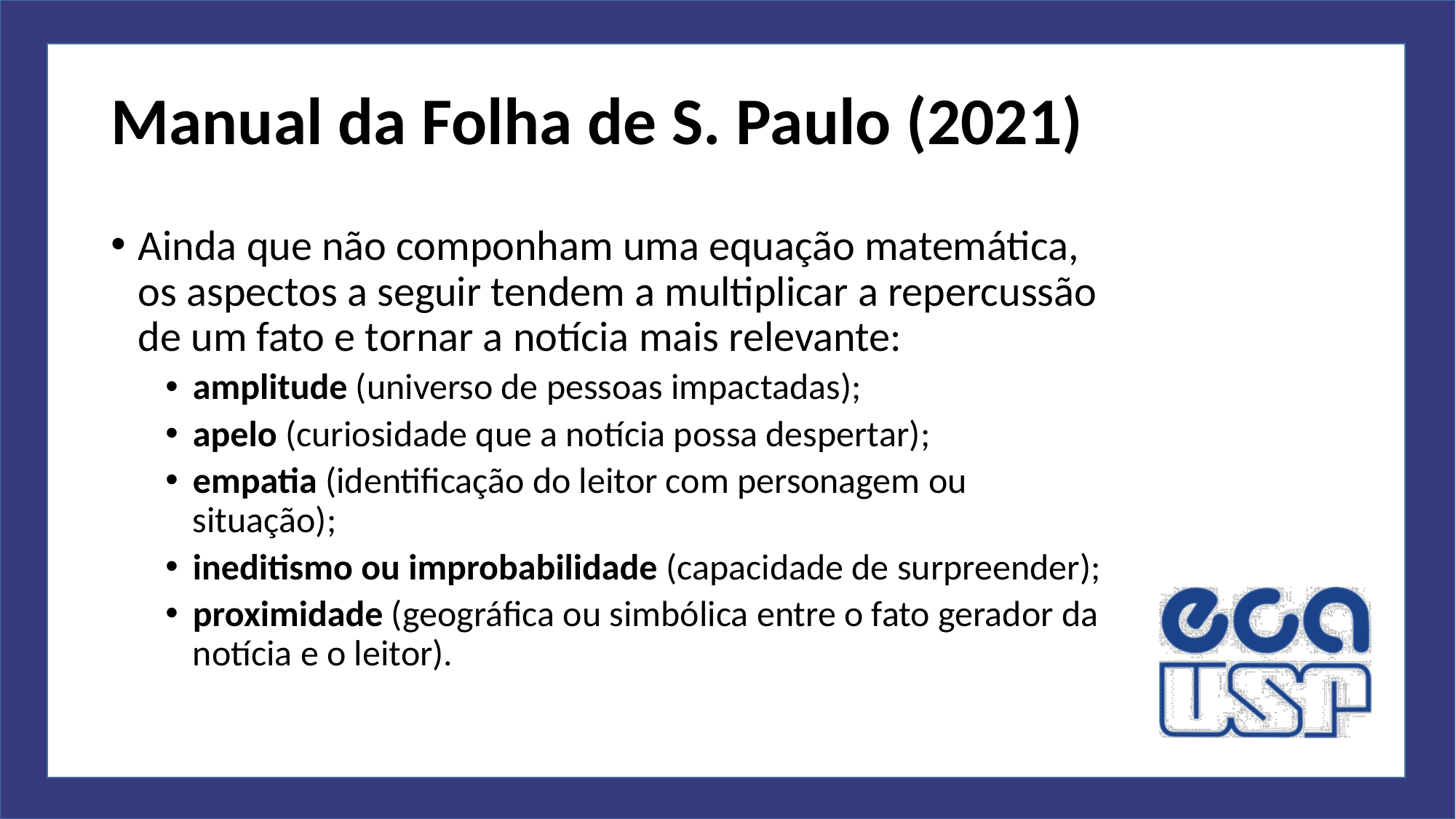

# Manual da Folha de S. Paulo (2021)
Ainda que não componham uma equação matemática, os aspectos a seguir tendem a multiplicar a repercussão de um fato e tornar a notícia mais relevante:
amplitude (universo de pessoas impactadas);
apelo (curiosidade que a notícia possa despertar);
empatia (identificação do leitor com personagem ou situação);
ineditismo ou improbabilidade (capacidade de surpreender);
proximidade (geográfica ou simbólica entre o fato gerador da notícia e o leitor).